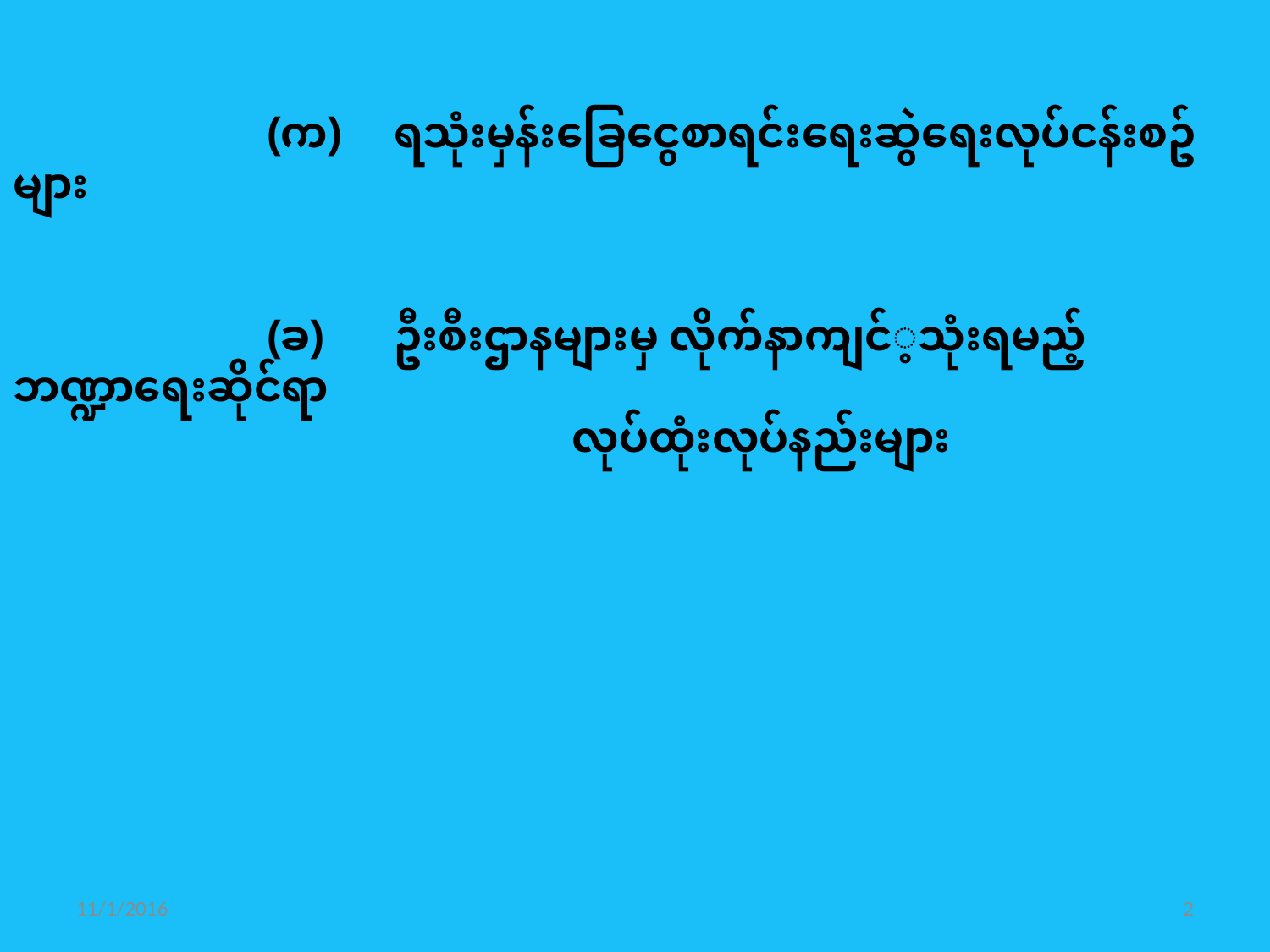

(က)	ရသုံးမှန်းခြေငွေစာရင်းရေးဆွဲရေးလုပ်ငန်းစဥ်များ

		(ခ)	ဦးစီးဌာနများမှ လိုက်နာကျင်‌့သုံးရမည့် ဘဏ္ဍာရေးဆိုင်ရာ
                       လုပ်ထုံးလုပ်နည်းများ
11/1/2016
2